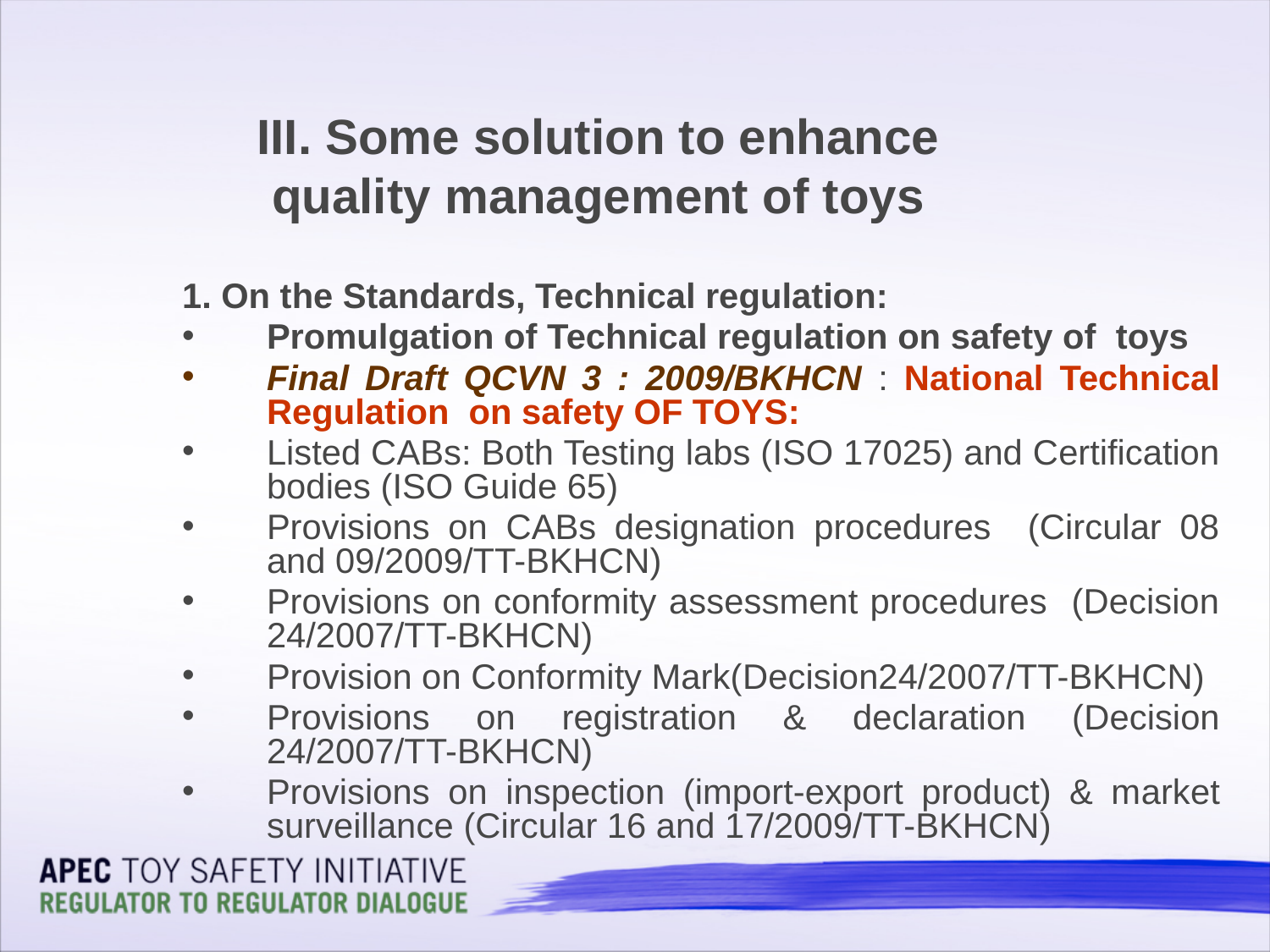

# III. Some solution to enhance quality management of toys
1. On the Standards, Technical regulation:
Promulgation of Technical regulation on safety of  toys
Final Draft QCVN 3 : 2009/BKHCN : National Technical Regulation  on safety OF TOYS:
Listed CABs: Both Testing labs (ISO 17025) and Certification bodies (ISO Guide 65)
Provisions on CABs designation procedures  (Circular 08 and 09/2009/TT-BKHCN)
Provisions on conformity assessment procedures  (Decision 24/2007/TT-BKHCN)
Provision on Conformity Mark(Decision24/2007/TT-BKHCN)
Provisions on registration & declaration (Decision 24/2007/TT-BKHCN)
Provisions on inspection (import-export product) & market surveillance (Circular 16 and 17/2009/TT-BKHCN)